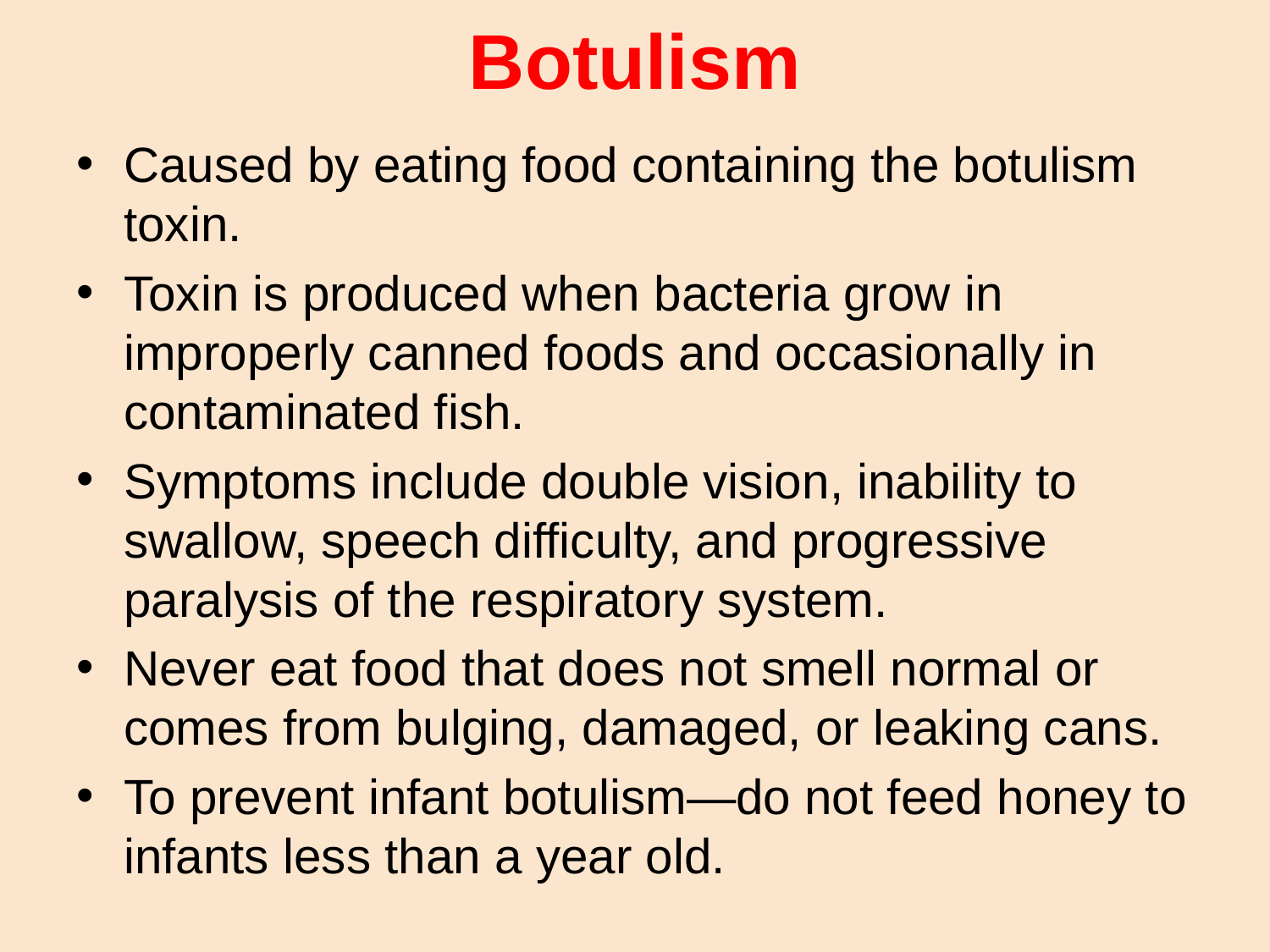

# Botulism
Caused by eating food containing the botulism toxin.
Toxin is produced when bacteria grow in improperly canned foods and occasionally in contaminated fish.
Symptoms include double vision, inability to swallow, speech difficulty, and progressive paralysis of the respiratory system.
Never eat food that does not smell normal or comes from bulging, damaged, or leaking cans.
To prevent infant botulism—do not feed honey to infants less than a year old.